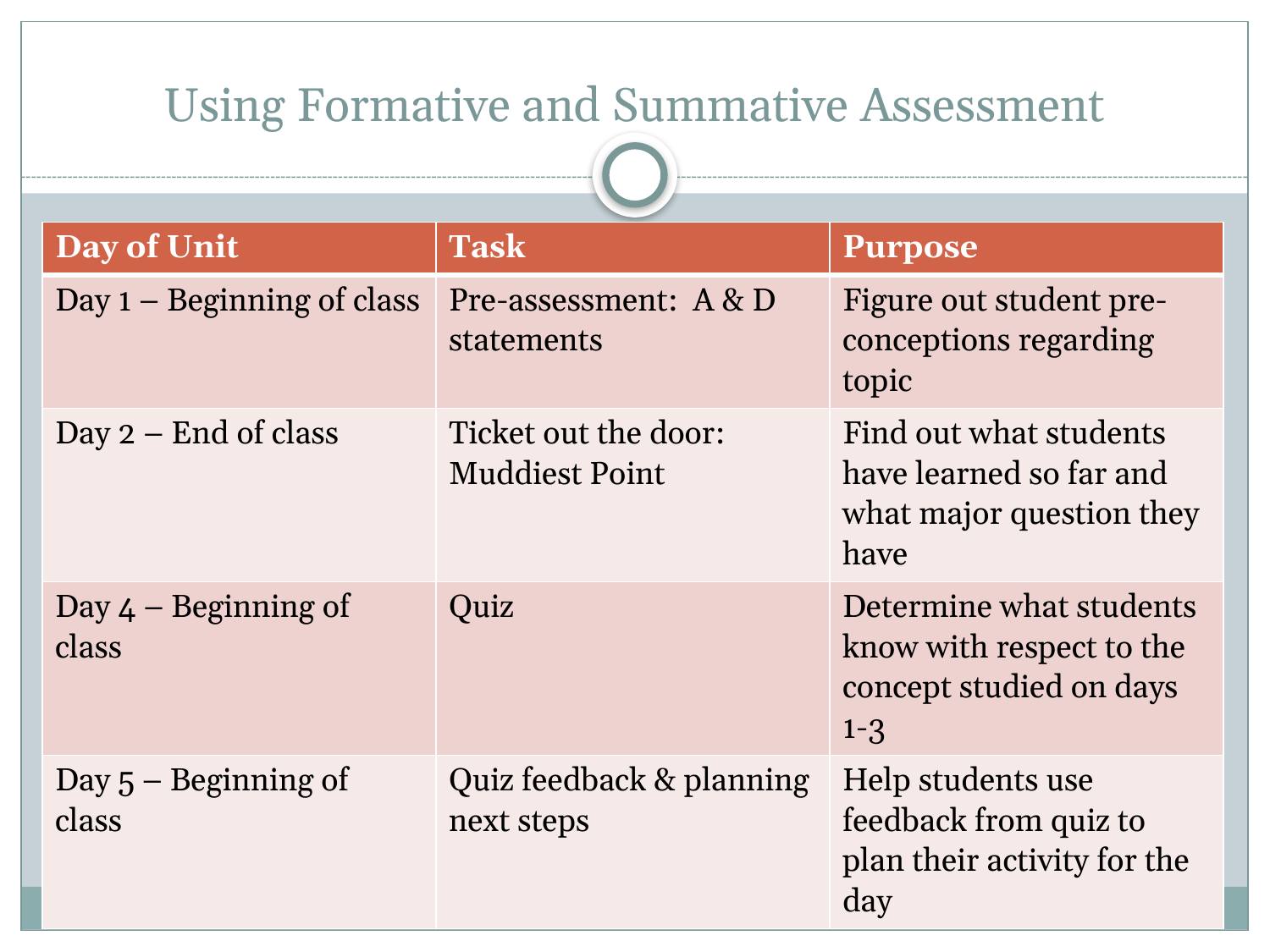

# Using Formative and Summative Assessment
| Day of Unit | Task | Purpose |
| --- | --- | --- |
| Day 1 – Beginning of class | Pre-assessment: A & D statements | Figure out student pre-conceptions regarding topic |
| Day 2 – End of class | Ticket out the door: Muddiest Point | Find out what students have learned so far and what major question they have |
| Day 4 – Beginning of class | Quiz | Determine what students know with respect to the concept studied on days 1-3 |
| Day 5 – Beginning of class | Quiz feedback & planning next steps | Help students use feedback from quiz to plan their activity for the day |